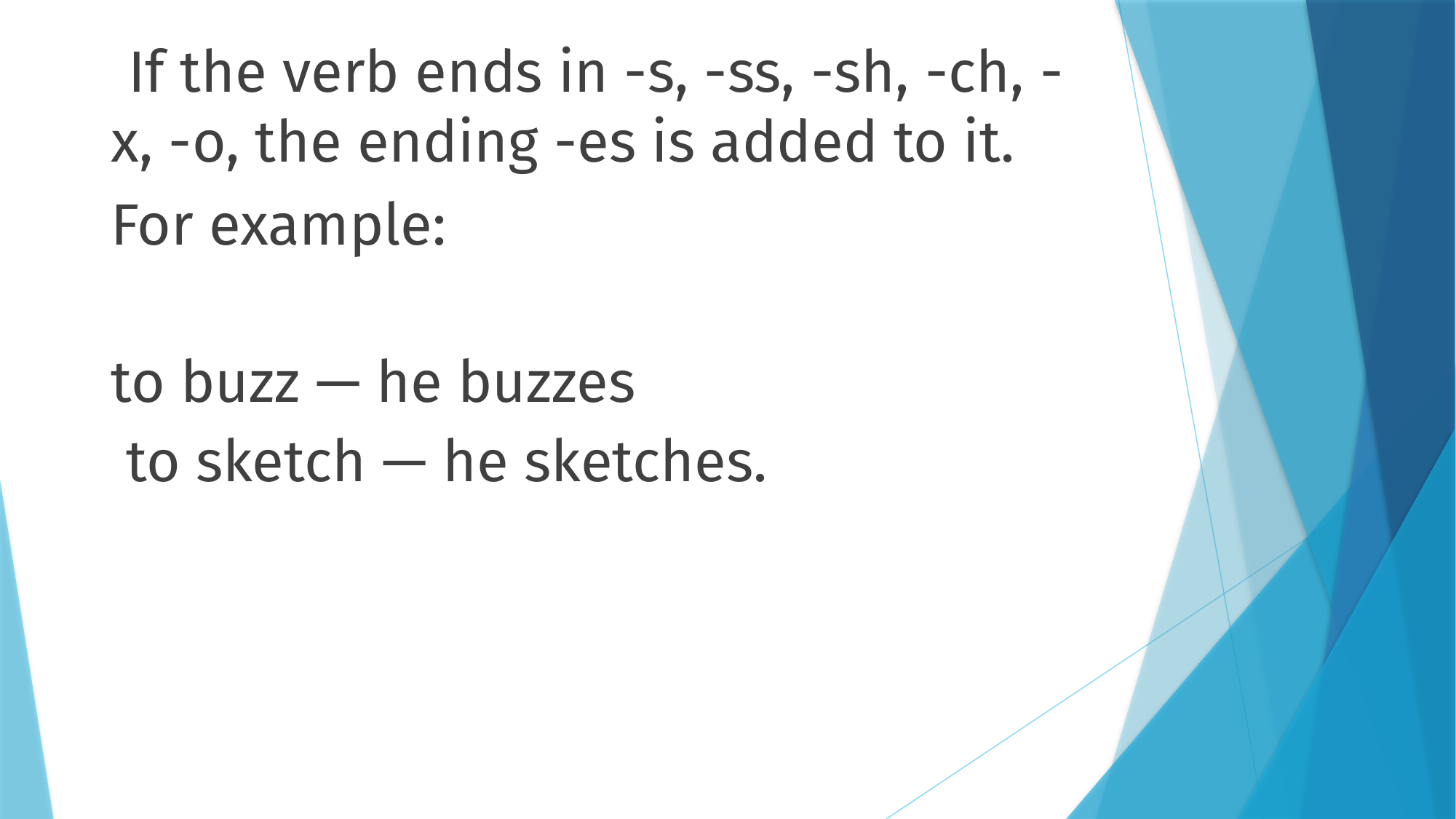

If the verb ends in -s, -ss, -sh, -ch, -x, -o, the ending -es is added to it.
For example:

to buzz — he buzzes
 to sketch — he sketches.